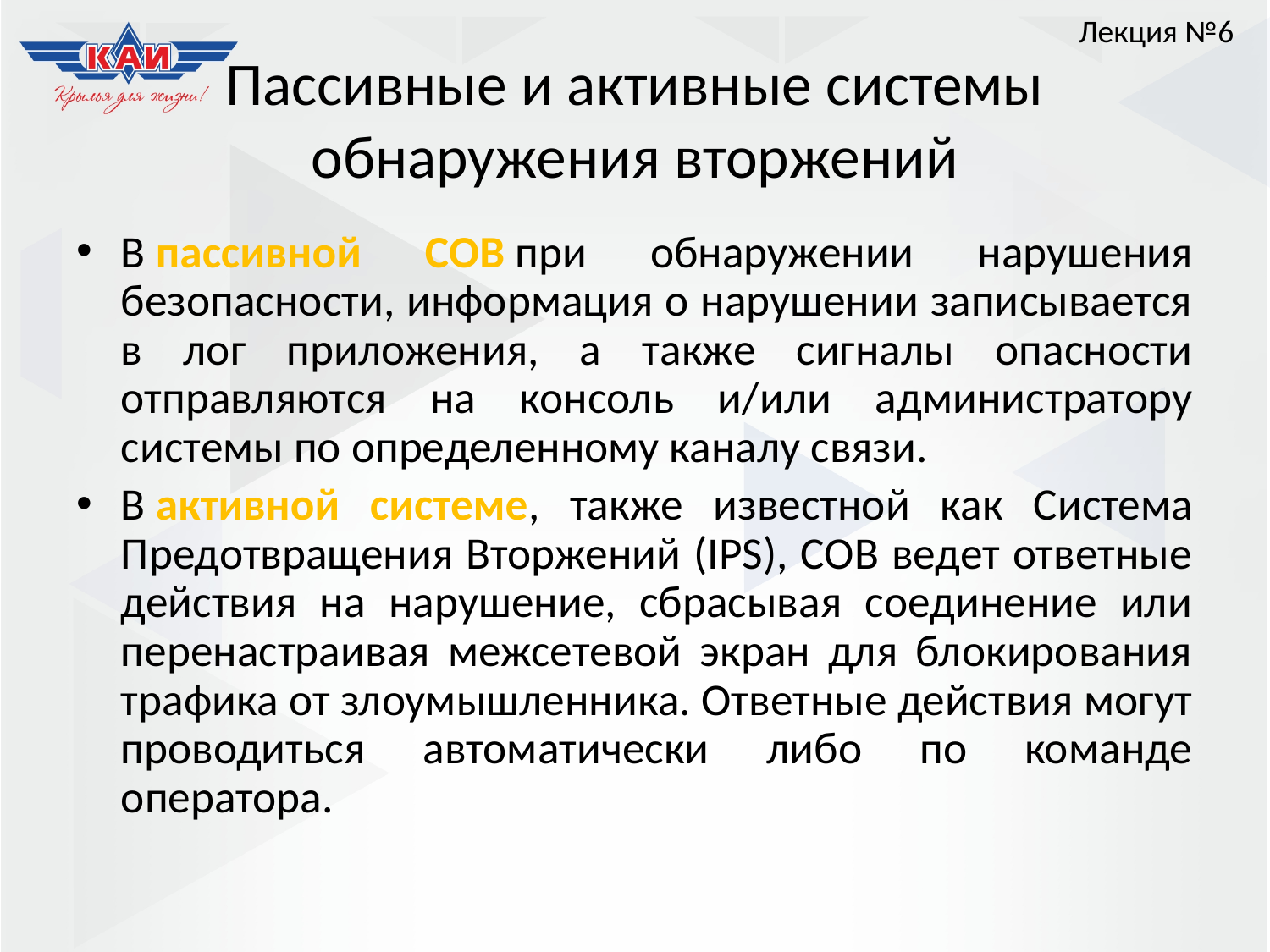

Лекция №6
# Пассивные и активные системы обнаружения вторжений
В пассивной СОВ при обнаружении нарушения безопасности, информация о нарушении записывается в лог приложения, а также сигналы опасности отправляются на консоль и/или администратору системы по определенному каналу связи.
В активной системе, также известной как Система Предотвращения Вторжений (IPS), СОВ ведет ответные действия на нарушение, сбрасывая соединение или перенастраивая межсетевой экран для блокирования трафика от злоумышленника. Ответные действия могут проводиться автоматически либо по команде оператора.